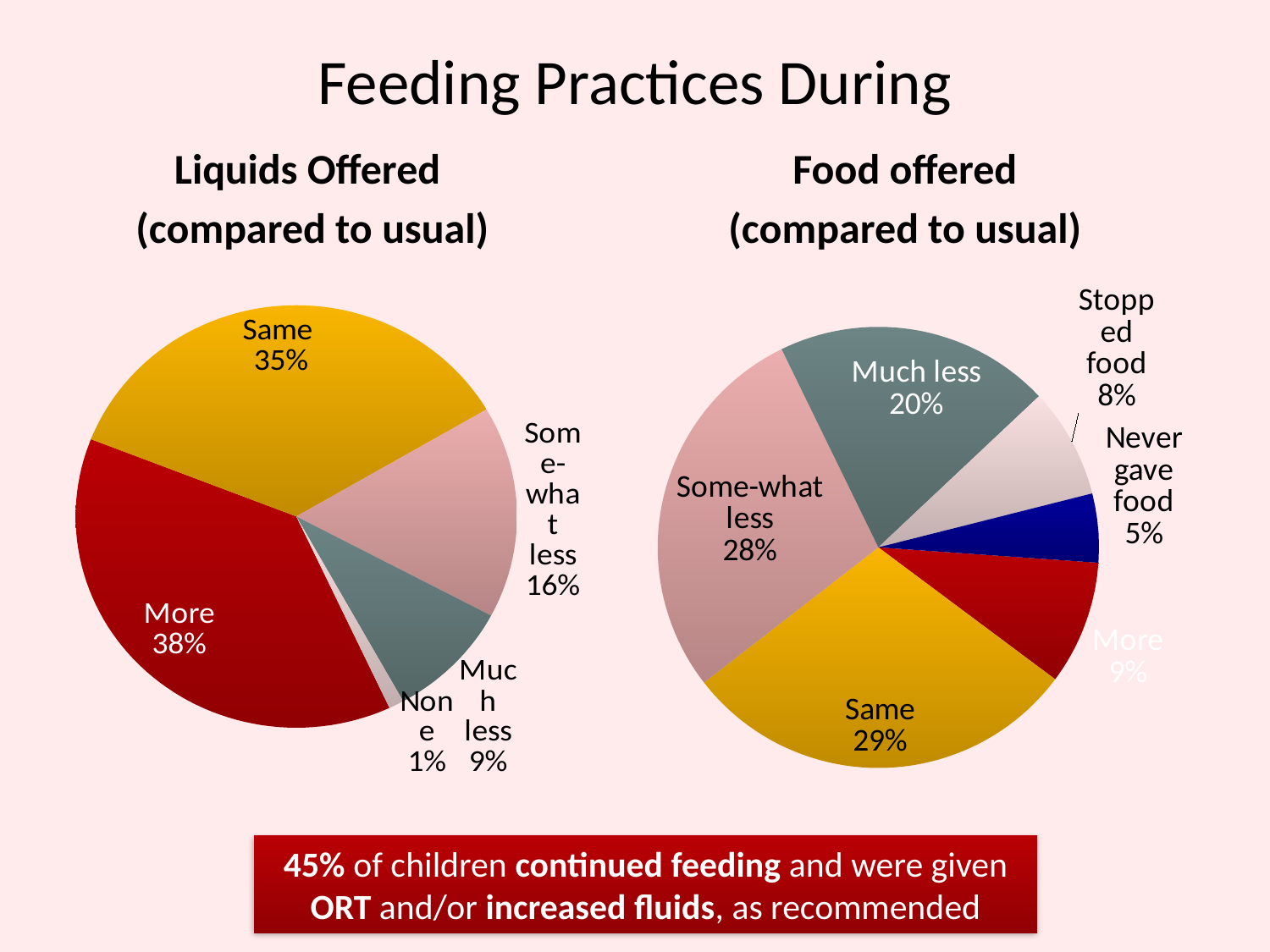

# Feeding Practices During
Liquids Offered
(compared to usual)
Food offered
(compared to usual)

### Chart

| Category | Sales |
|---|---|
| More | 37.6 |
| Same  | 35.300000000000004 |
| Somewhat less | 16.1 |
| Much less | 9.1 |
| None | 1.1 |

### Chart

| Category | Sales |
|---|---|
| More | 9.0 |
| Same | 29.0 |
| Somewhat less | 28.0 |
| Much less | 20.0 |
| Stopped food | 8.0 |
| Never gave food | 5.0 |
45% of children continued feeding and were given ORT and/or increased fluids, as recommended